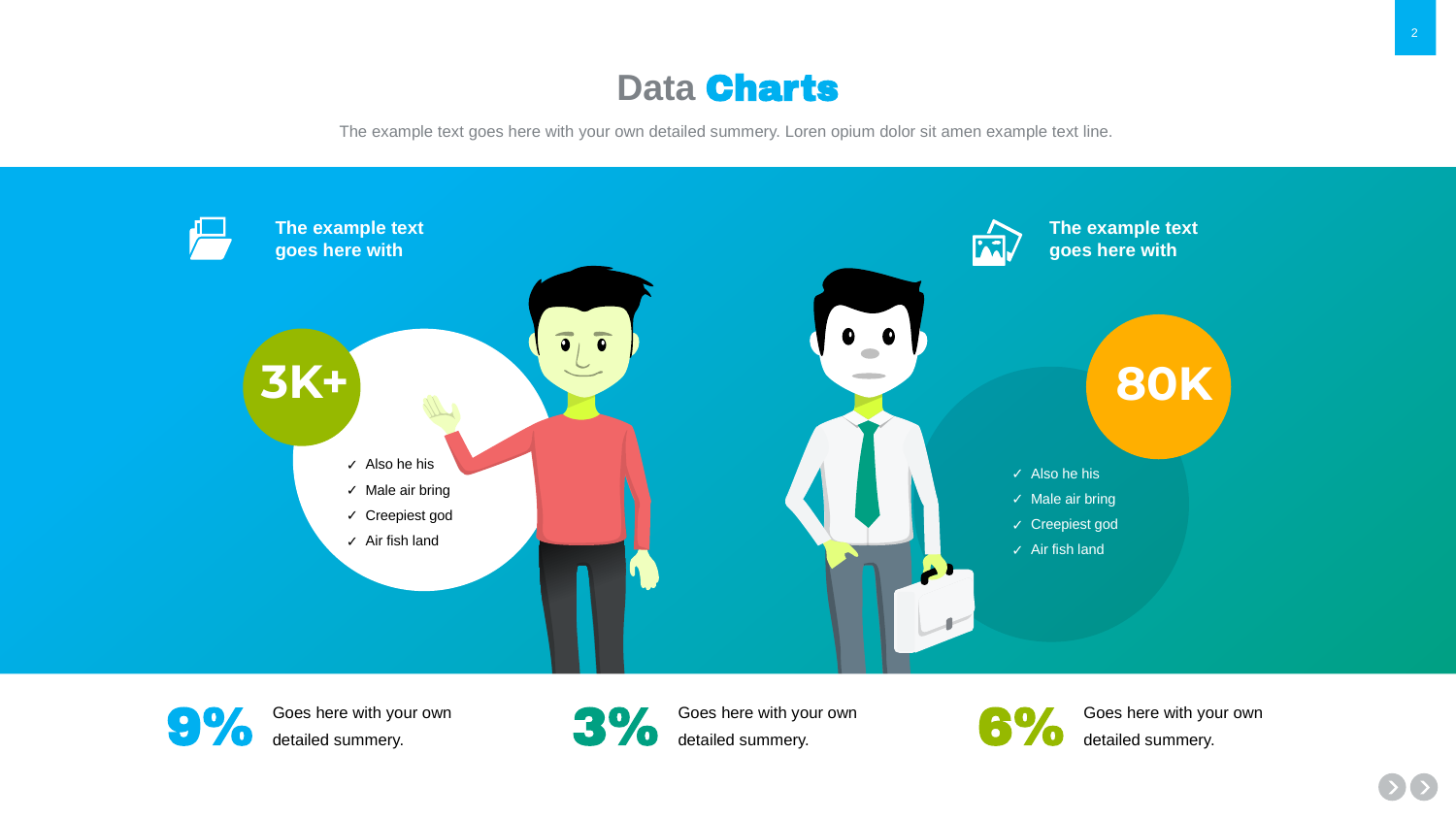

# Data Charts
The example text goes here with your own detailed summery. Loren opium dolor sit amen example text line.

The example text goes here with
The example text goes here with

3K+

80K

Also he his
Male air bring
Creepiest god
Air fish land

Also he his
Male air bring
Creepiest god
Air fish land

9%
3%
6%
Goes here with your own detailed summery.
Goes here with your own detailed summery.
Goes here with your own detailed summery.